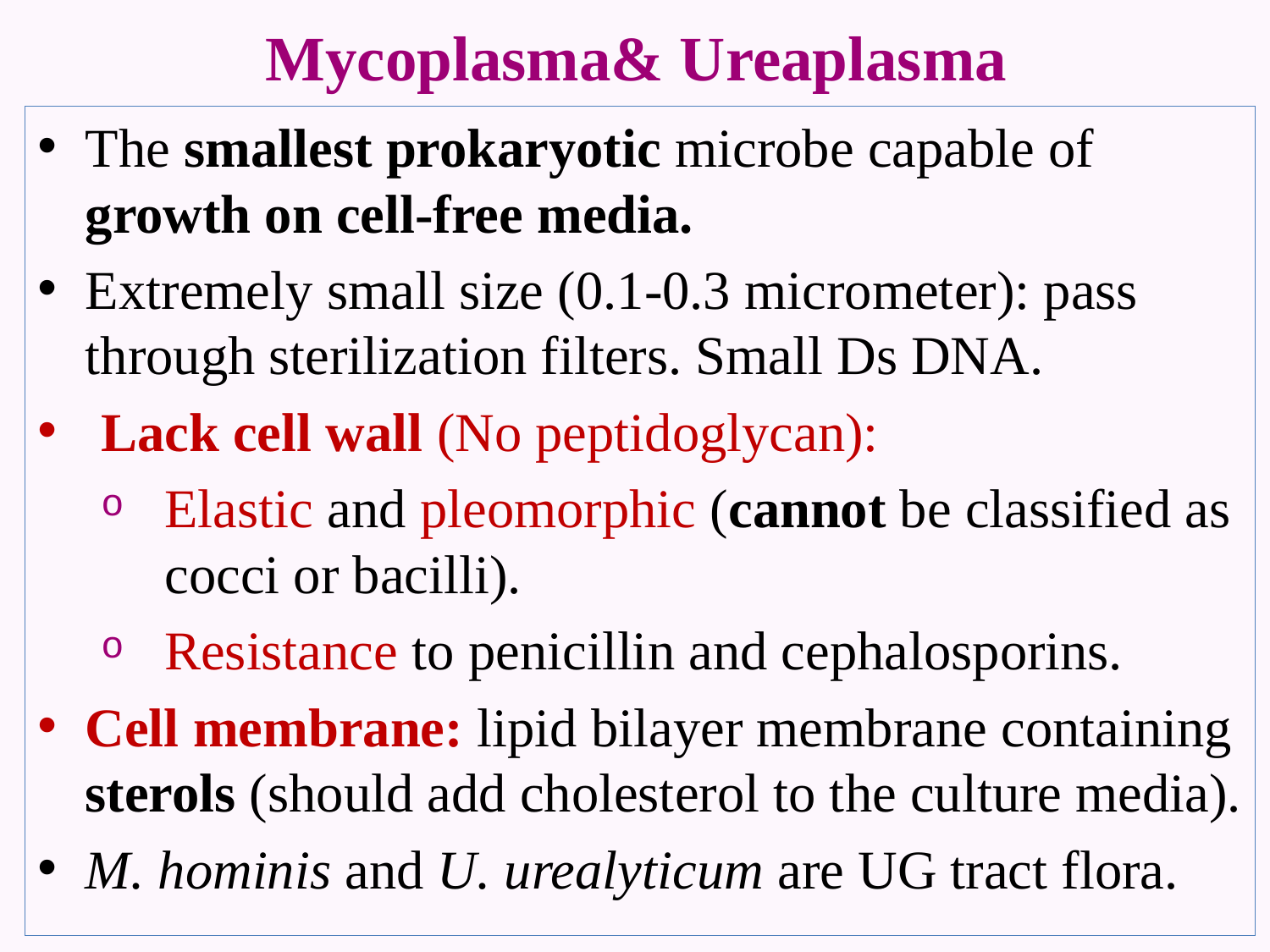

# Mycoplasma& Ureaplasma
The smallest prokaryotic microbe capable of growth on cell-free media.
Extremely small size (0.1-0.3 micrometer): pass through sterilization filters. Small Ds DNA.
Lack cell wall (No peptidoglycan):
Elastic and pleomorphic (cannot be classified as cocci or bacilli).
Resistance to penicillin and cephalosporins.
Cell membrane: lipid bilayer membrane containing sterols (should add cholesterol to the culture media).
M. hominis and U. urealyticum are UG tract flora.